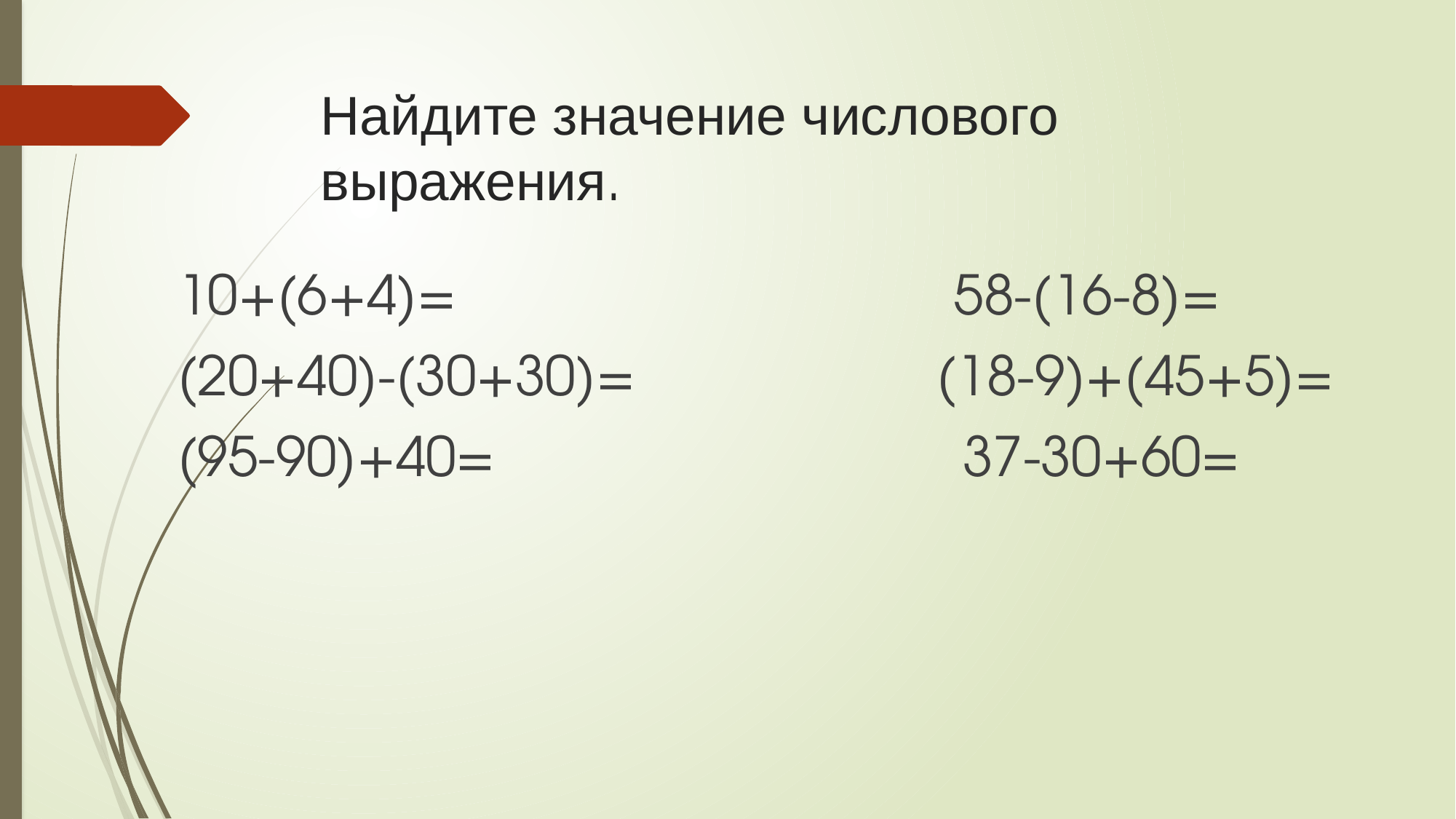

# Найдите значение числового выражения.
10+(6+4)=                                 58-(16-8)=
(20+40)-(30+30)=                    (18-9)+(45+5)=
(95-90)+40=                               37-30+60=